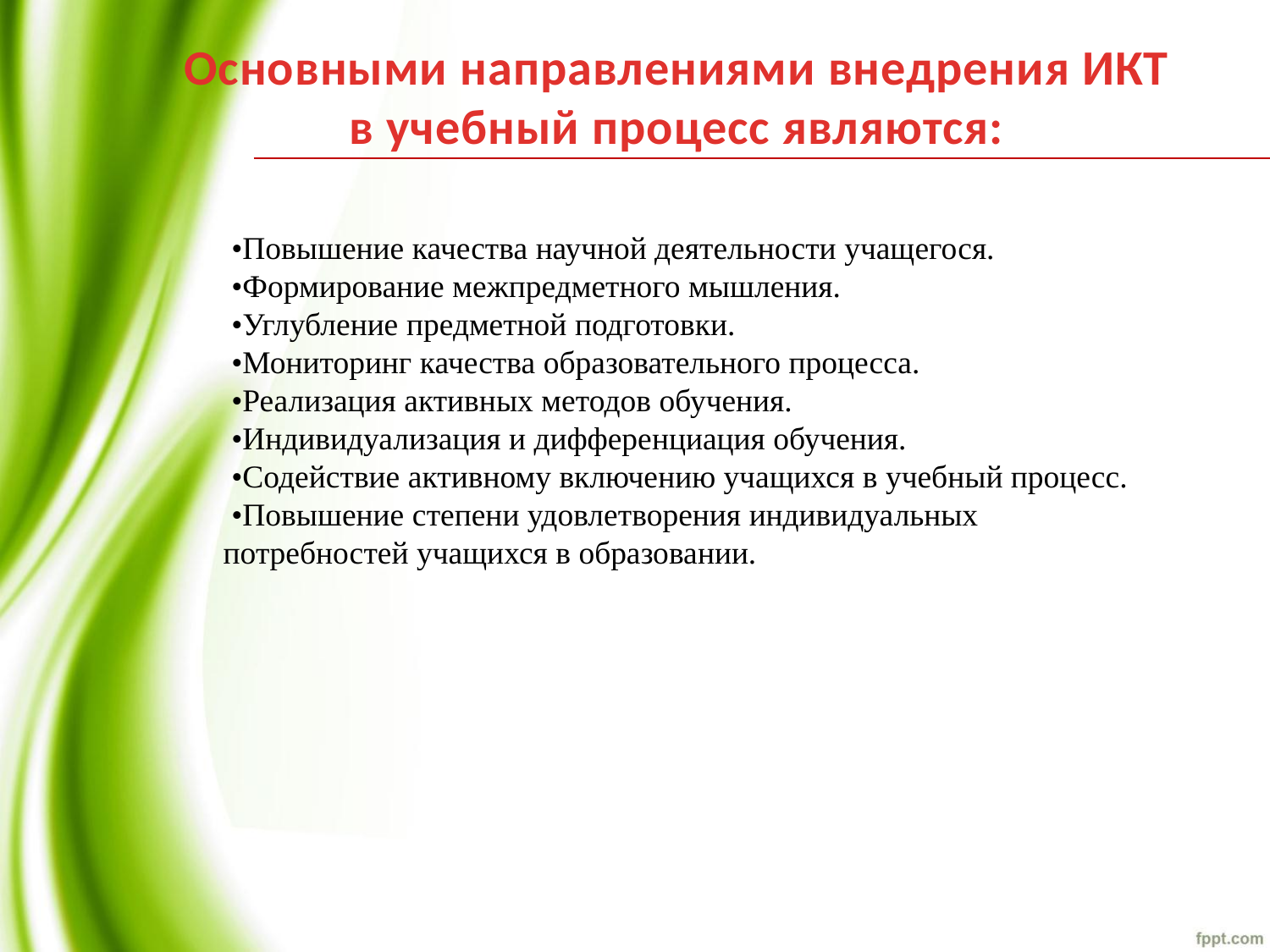

Основными направлениями внедрения ИКТ
в учебный процесс являются:
 •Повышение качества научной деятельности учащегося.
 •Формирование межпредметного мышления.
 •Углубление предметной подготовки.
 •Мониторинг качества образовательного процесса.
 •Реализация активных методов обучения.
 •Индивидуализация и дифференциация обучения.
 •Содействие активному включению учащихся в учебный процесс.
 •Повышение степени удовлетворения индивидуальных   потребностей учащихся в образовании.